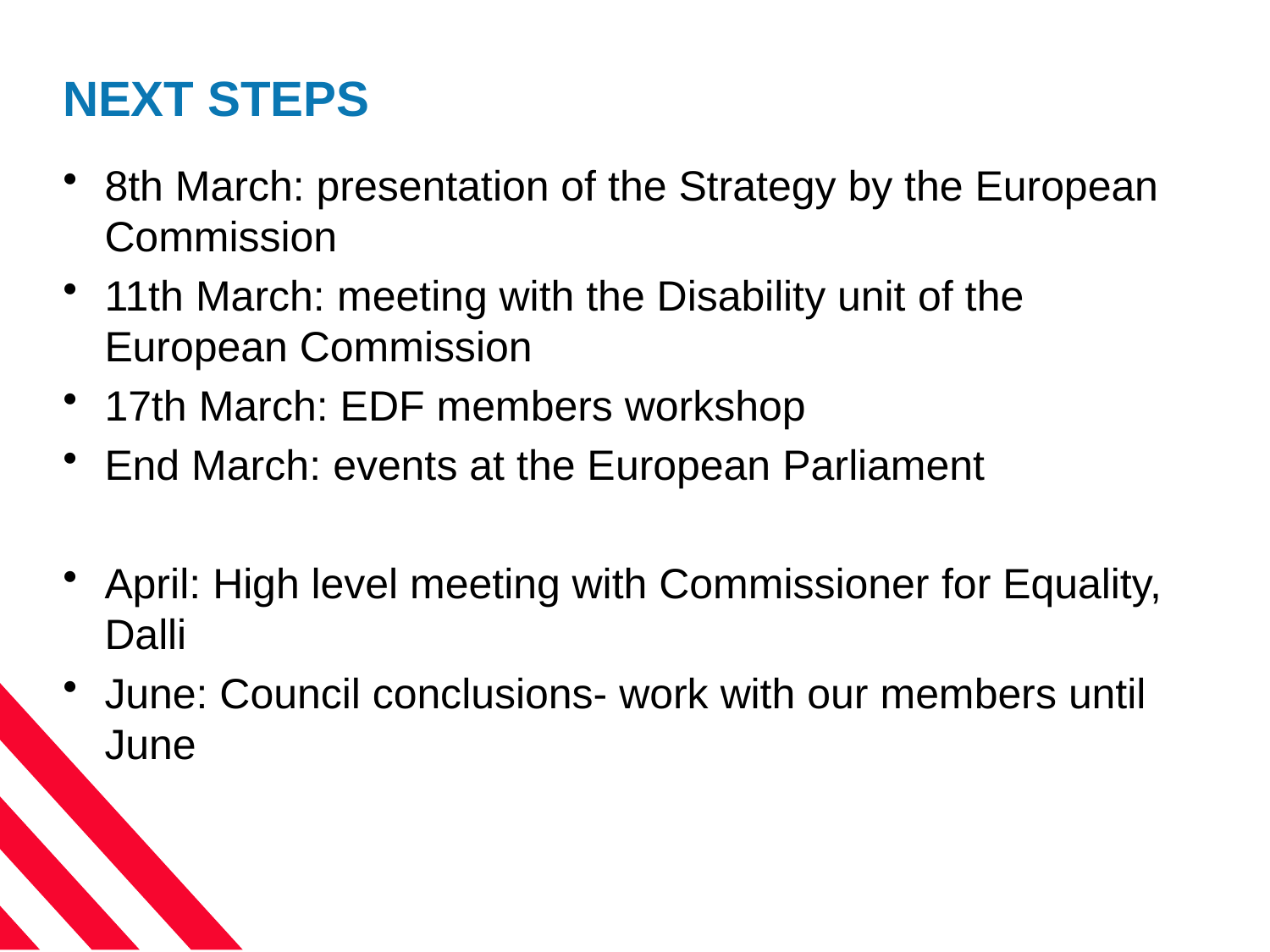

# NEXT STEPS
8th March: presentation of the Strategy by the European Commission
11th March: meeting with the Disability unit of the European Commission
17th March: EDF members workshop
End March: events at the European Parliament

April: High level meeting with Commissioner for Equality, Dalli
June: Council conclusions- work with our members until June